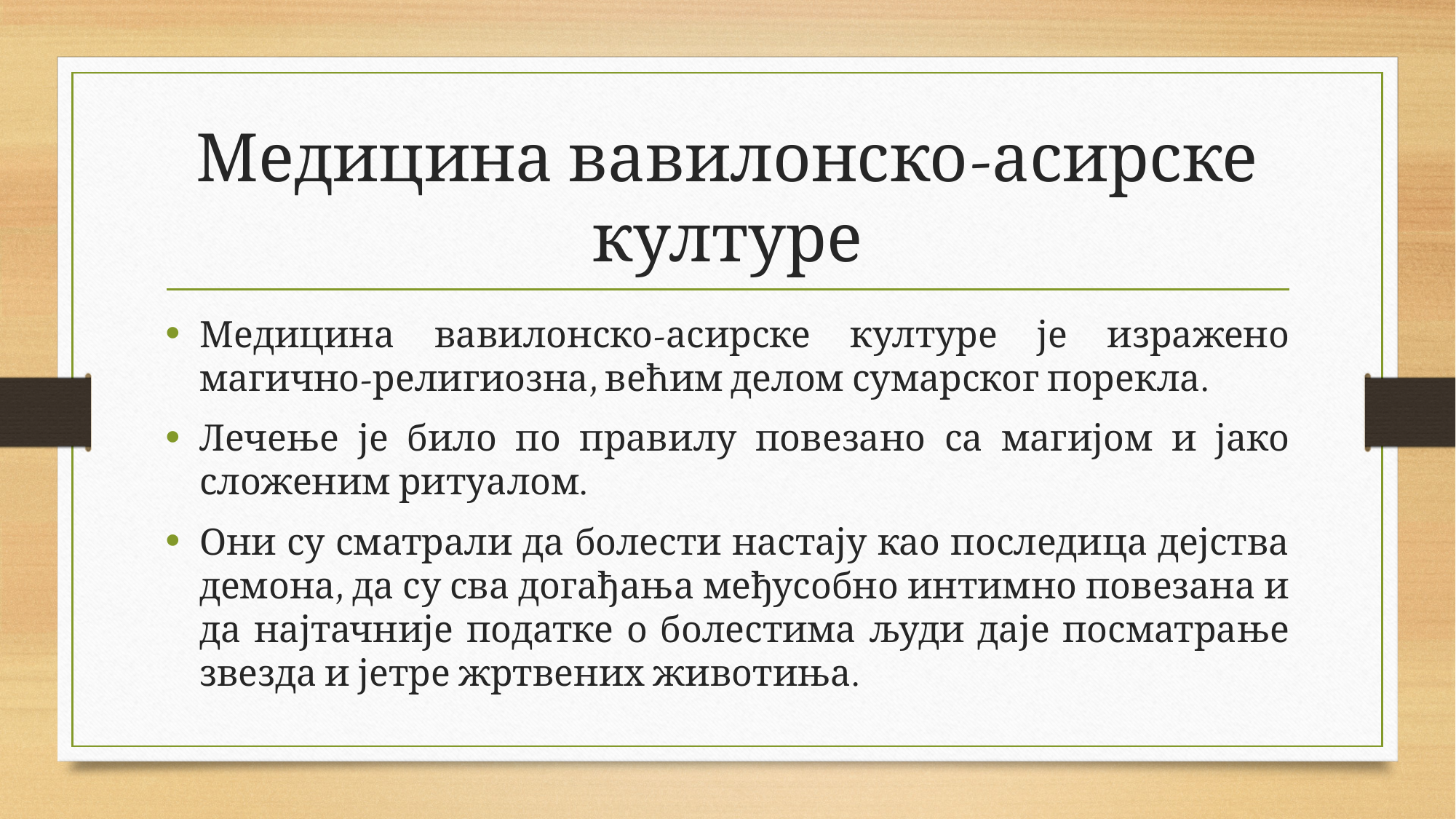

# Медицина вавилонско-асирске културе
Медицина вавилонско-асирске културе је изражено магично-религиозна, већим делом сумарског порекла.
Лечење је било по правилу повезано са магијом и јако сложеним ритуалом.
Они су сматрали да болести настају као последица дејства демона, да су сва догађања међусобно интимно повезана и да најтачније податке о болестима људи даје посматрање звезда и јетре жртвених животиња.